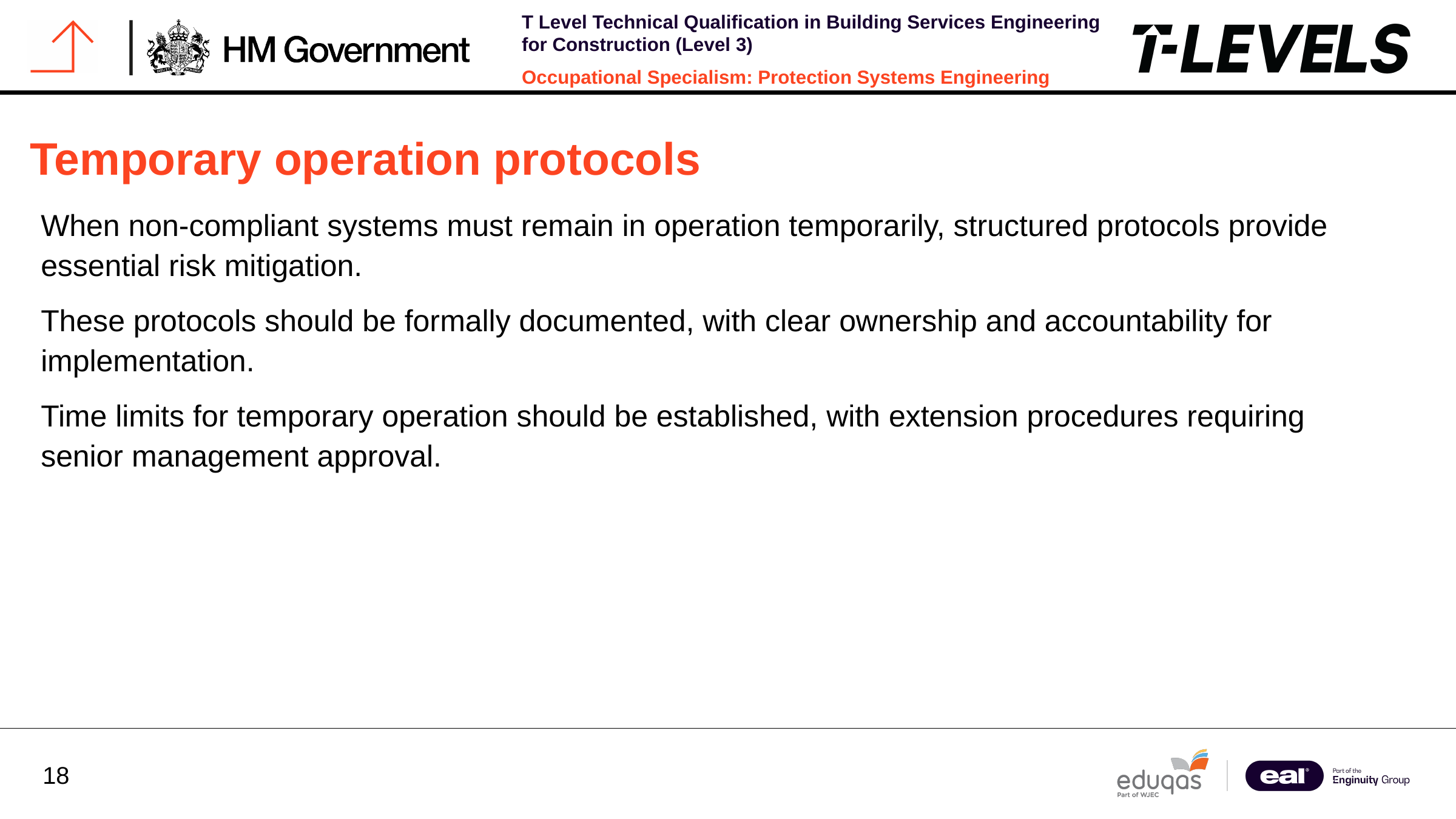

Temporary operation protocols
When non-compliant systems must remain in operation temporarily, structured protocols provide essential risk mitigation.
These protocols should be formally documented, with clear ownership and accountability for implementation.
Time limits for temporary operation should be established, with extension procedures requiring senior management approval.